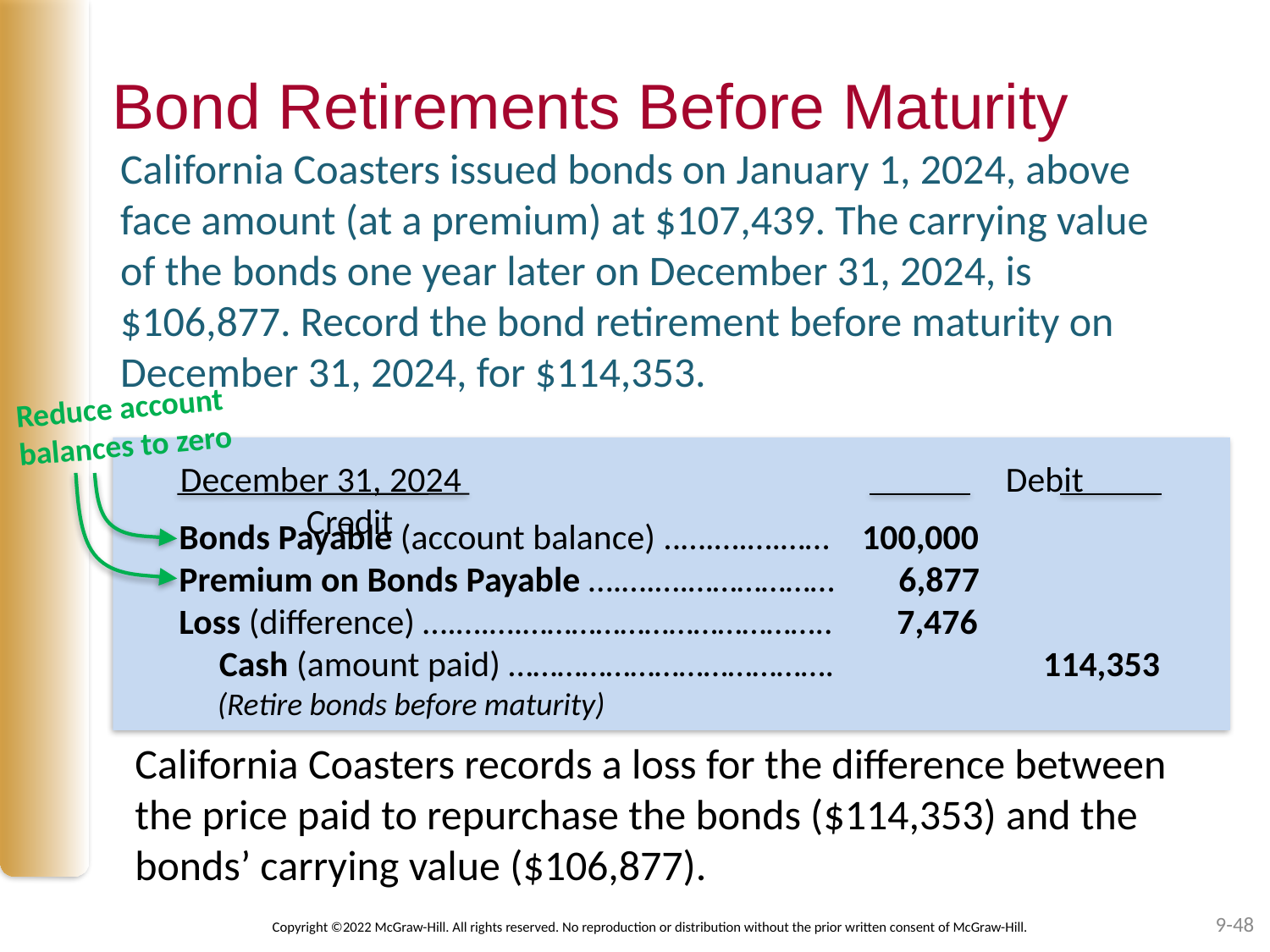

# Bond Retirements Before Maturity
California Coasters issued bonds on January 1, 2024, above face amount (at a premium) at $107,439. The carrying value of the bonds one year later on December 31, 2024, is $106,877. Record the bond retirement before maturity on December 31, 2024, for $114,353.
Reduce account
balances to zero

      December 31, 2024                 	      		            Debit		    Credit

Bonds Payable (account balance) ..….….….……    100,000
Premium on Bonds Payable ….….….………………        6,877
Loss (difference) ….….….………………………………..        7,476
     Cash (amount paid) ………………………………….                          114,353
       (Retire bonds before maturity)
California Coasters records a loss for the difference between the price paid to repurchase the bonds ($114,353) and the bonds’ carrying value ($106,877).
9-48
Copyright ©2022 McGraw-Hill. All rights reserved. No reproduction or distribution without the prior written consent of McGraw-Hill.